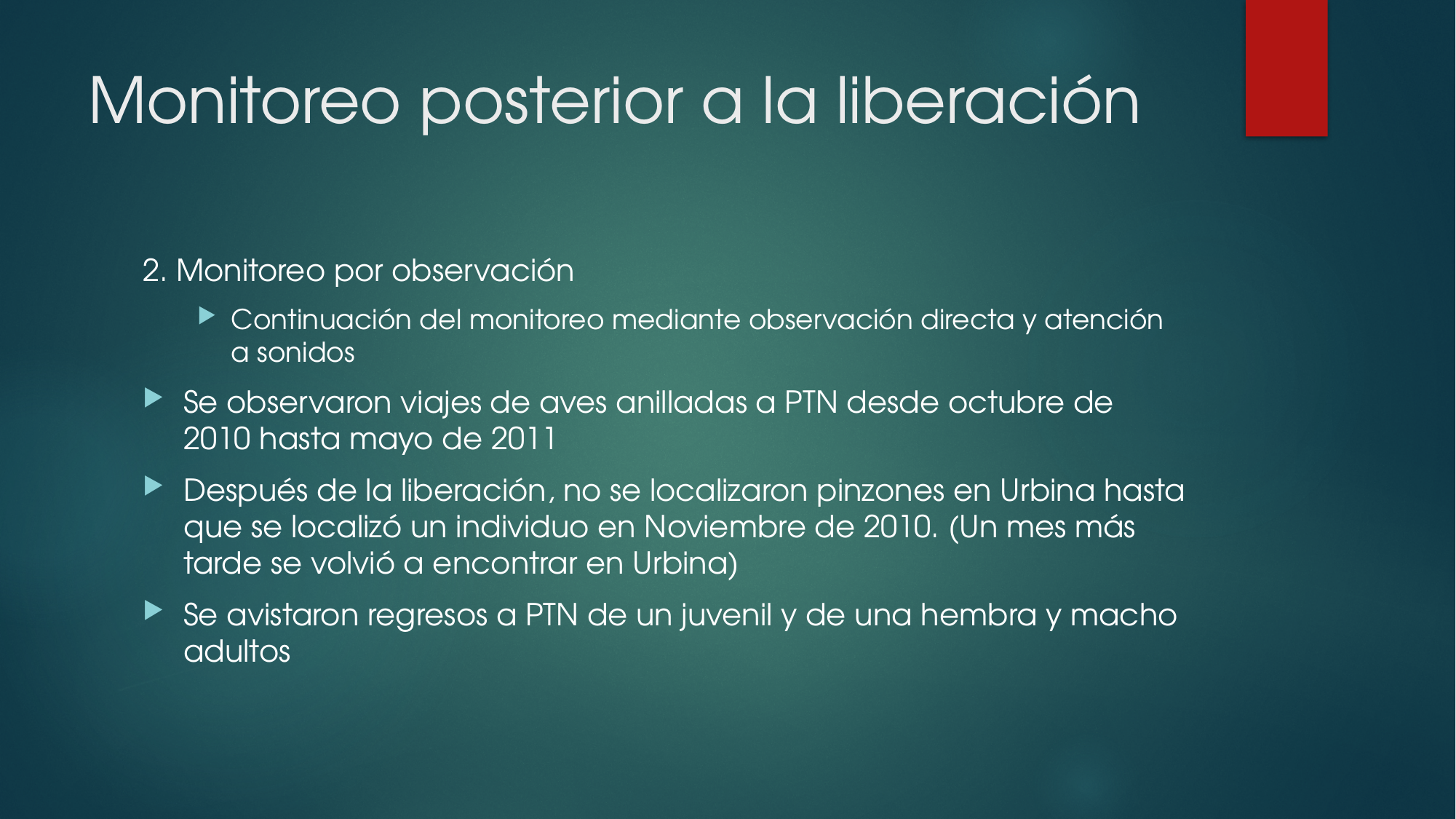

# Monitoreo posterior a la liberación
2. Monitoreo por observación
Continuación del monitoreo mediante observación directa y atención a sonidos
Se observaron viajes de aves anilladas a PTN desde octubre de 2010 hasta mayo de 2011
Después de la liberación, no se localizaron pinzones en Urbina hasta que se localizó un individuo en Noviembre de 2010. (Un mes más tarde se volvió a encontrar en Urbina)
Se avistaron regresos a PTN de un juvenil y de una hembra y macho adultos